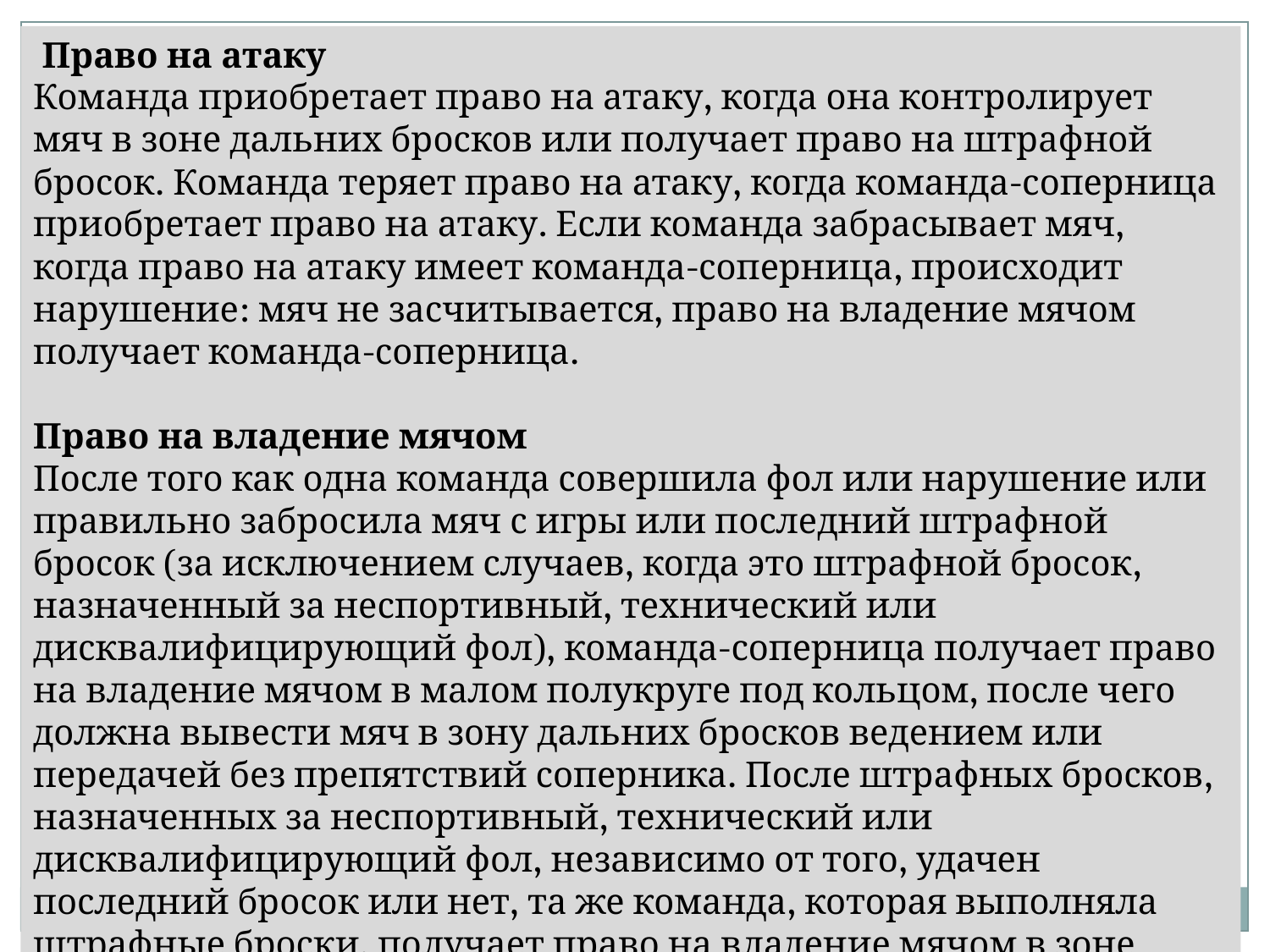

Право на атаку
Команда приобретает право на атаку, когда она контролирует мяч в зоне дальних бросков или получает право на штрафной бросок. Команда теряет право на атаку, когда команда-соперница приобретает право на атаку. Если команда забрасывает мяч, когда право на атаку имеет команда-соперница, происходит нарушение: мяч не засчитывается, право на владение мячом получает команда-соперница.

Право на владение мячом
После того как одна команда совершила фол или нарушение или правильно забросила мяч с игры или последний штрафной бросок (за исключением случаев, когда это штрафной бросок, назначенный за неспортивный, технический или дисквалифицирующий фол), команда-соперница получает право на владение мячом в малом полукруге под кольцом, после чего должна вывести мяч в зону дальних бросков ведением или передачей без препятствий соперника. После штрафных бросков, назначенных за неспортивный, технический или дисквалифицирующий фол, независимо от того, удачен последний бросок или нет, та же команда, которая выполняла штрафные броски, получает право на владение мячом в зоне дальних бросков.